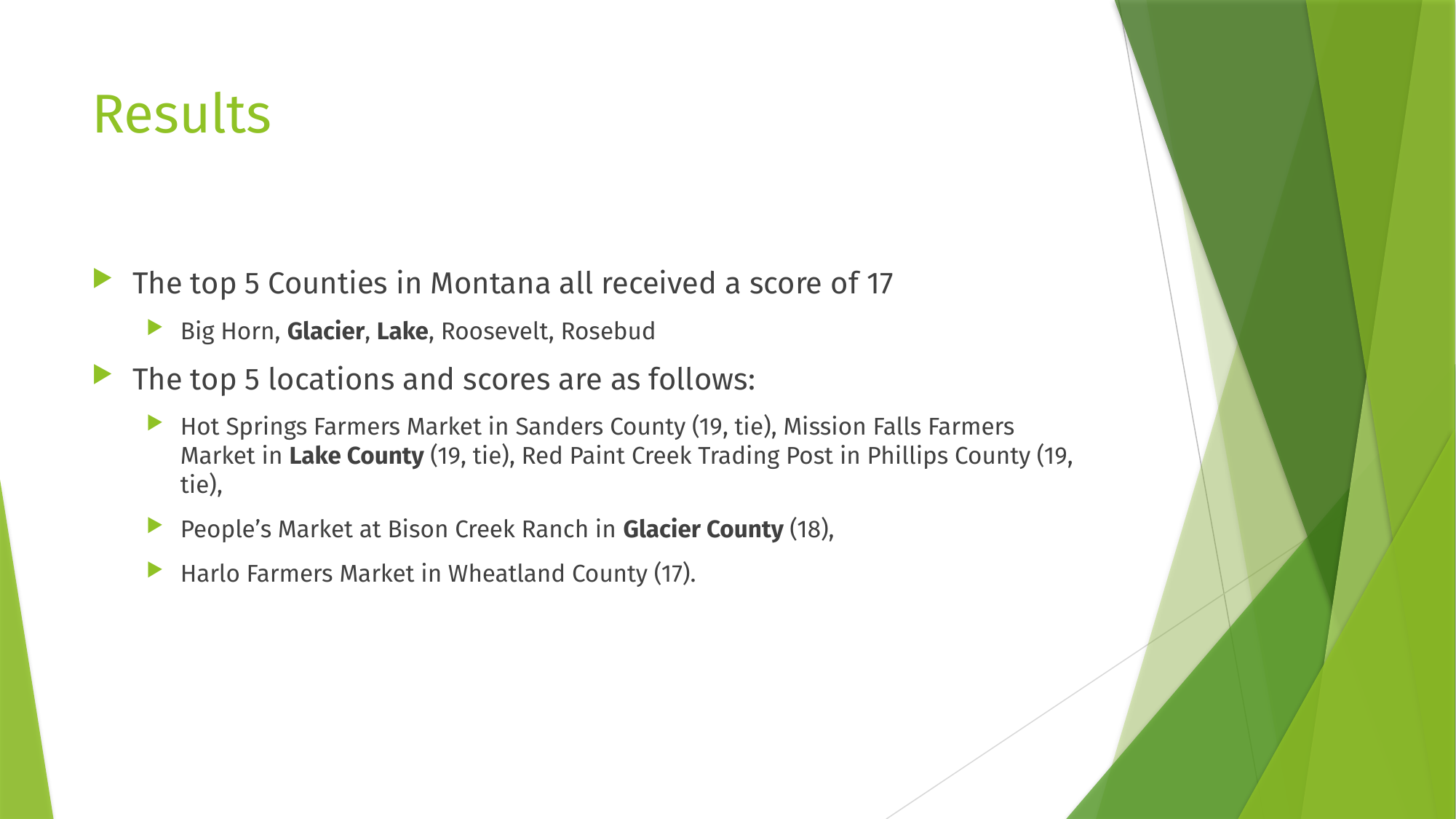

# Results
The top 5 Counties in Montana all received a score of 17
Big Horn, Glacier, Lake, Roosevelt, Rosebud
The top 5 locations and scores are as follows:
Hot Springs Farmers Market in Sanders County (19, tie), Mission Falls Farmers Market in Lake County (19, tie), Red Paint Creek Trading Post in Phillips County (19, tie),
People’s Market at Bison Creek Ranch in Glacier County (18),
Harlo Farmers Market in Wheatland County (17).